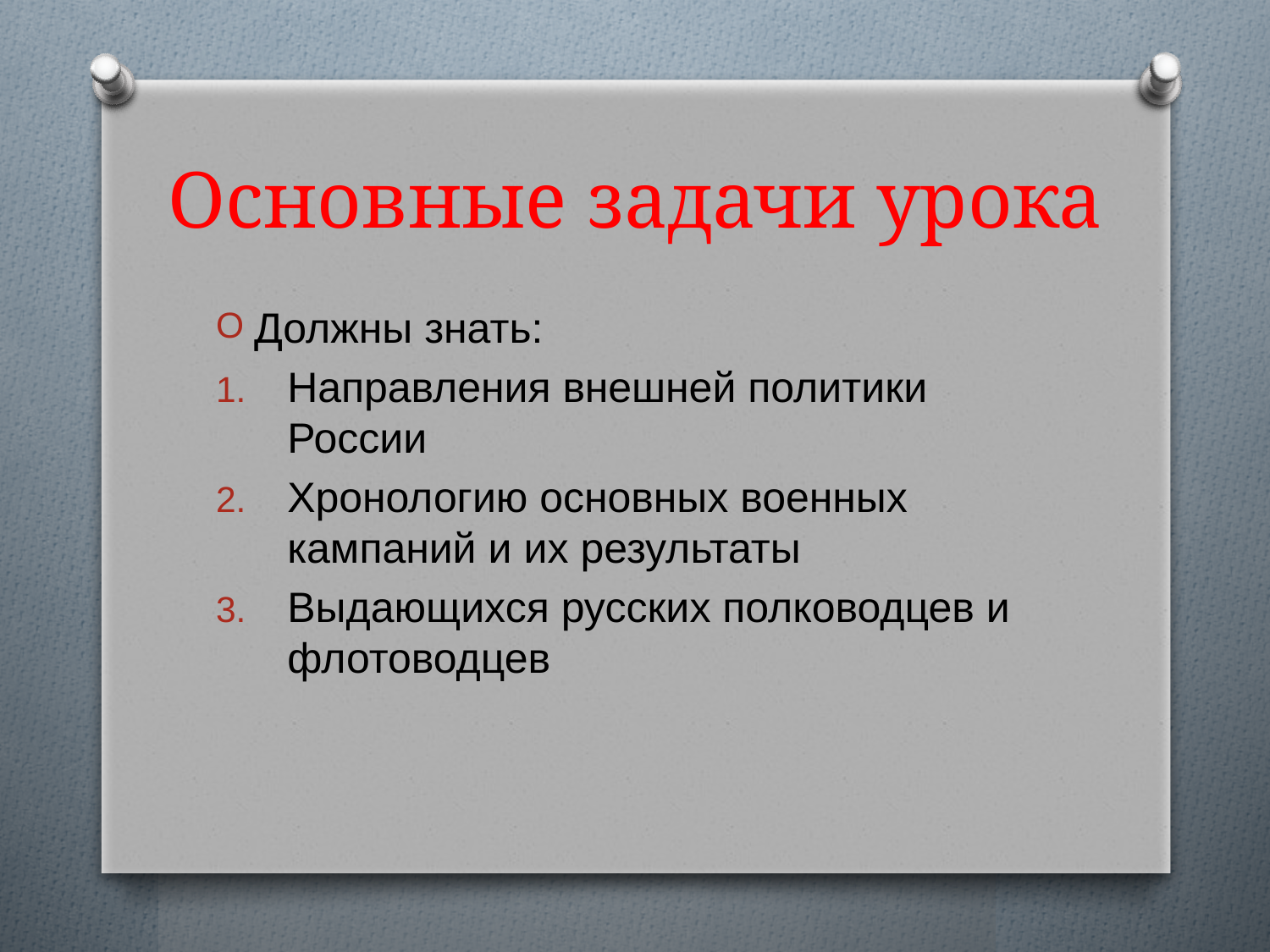

# Основные задачи урока
Должны знать:
Направления внешней политики России
Хронологию основных военных кампаний и их результаты
Выдающихся русских полководцев и флотоводцев